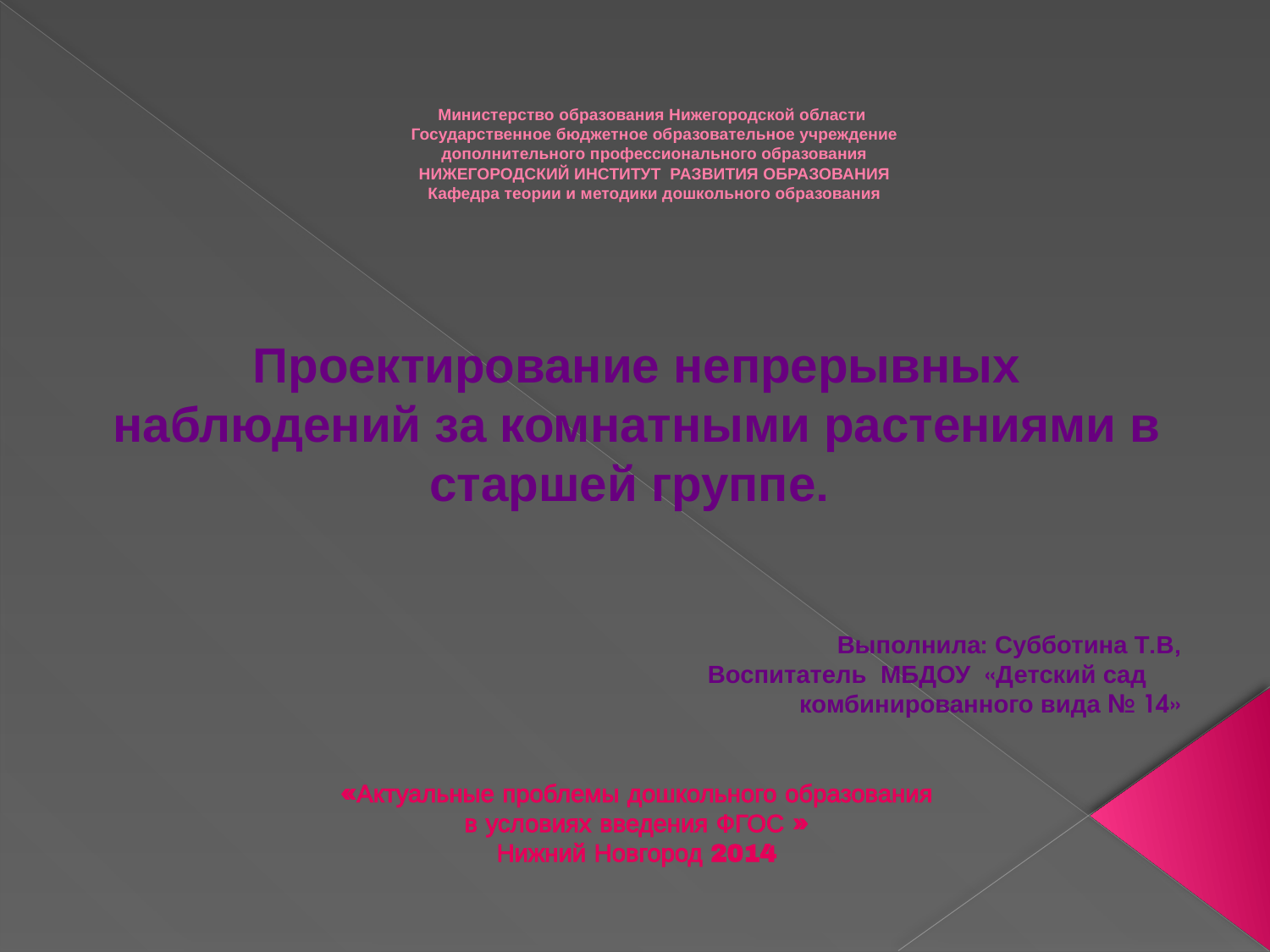

# Министерство образования Нижегородской области Государственное бюджетное образовательное учреждение дополнительного профессионального образования НИЖЕГОРОДСКИЙ ИНСТИТУТ  РАЗВИТИЯ ОБРАЗОВАНИЯ Кафедра теории и методики дошкольного образования
Проектирование непрерывных наблюдений за комнатными растениями в старшей группе.

  Выполнила: Субботина Т.В,
Воспитатель  МБДОУ  «Детский сад
комбинированного вида № 14»

«Актуальные проблемы дошкольного образования
в условиях введения ФГОС »
Нижний Новгород 2014